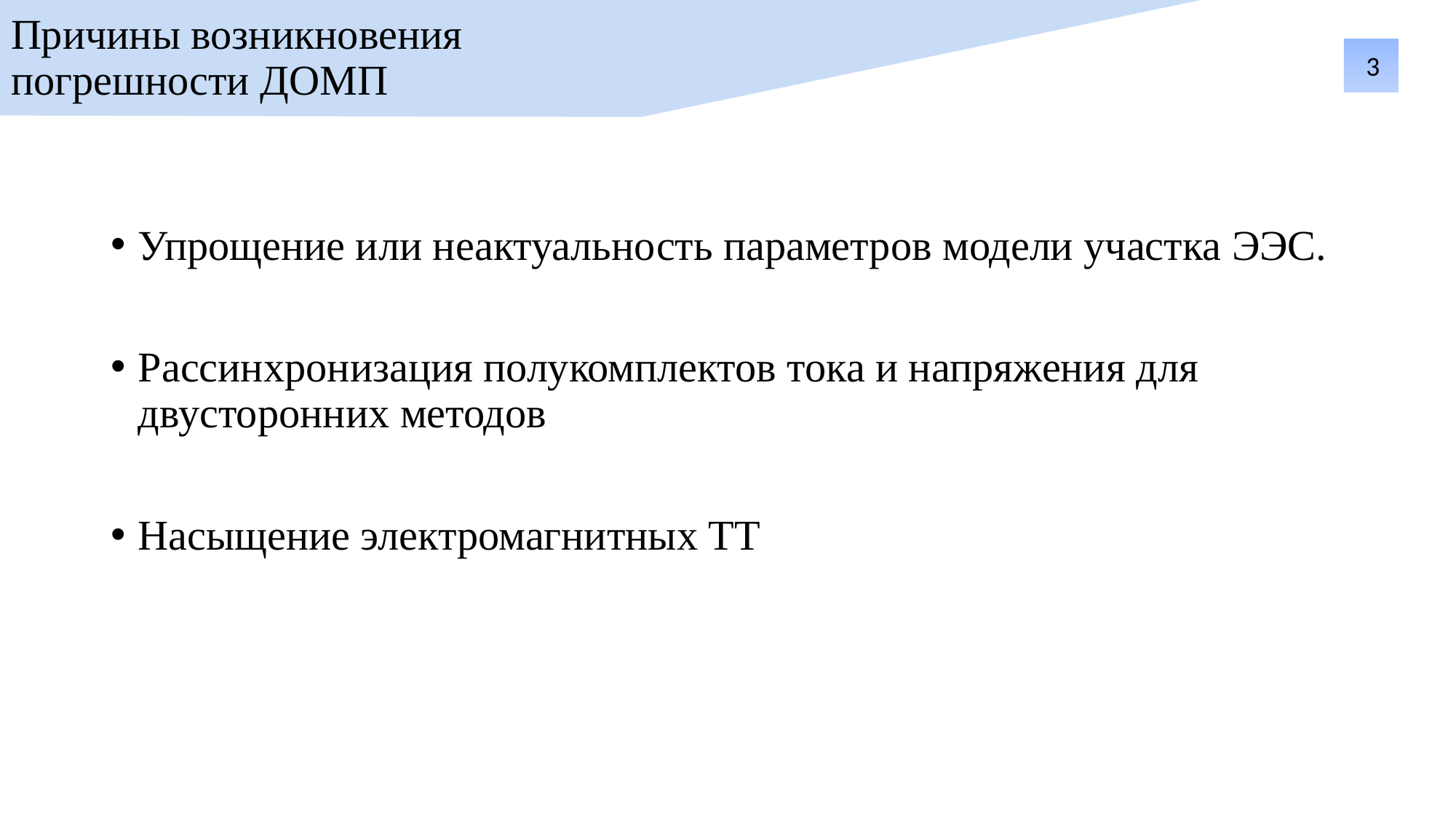

# Причины возникновения погрешности ДОМП

3
Упрощение или неактуальность параметров модели участка ЭЭС.

Рассинхронизация полукомплектов тока и напряжения для двусторонних методов

Насыщение электромагнитных ТТ